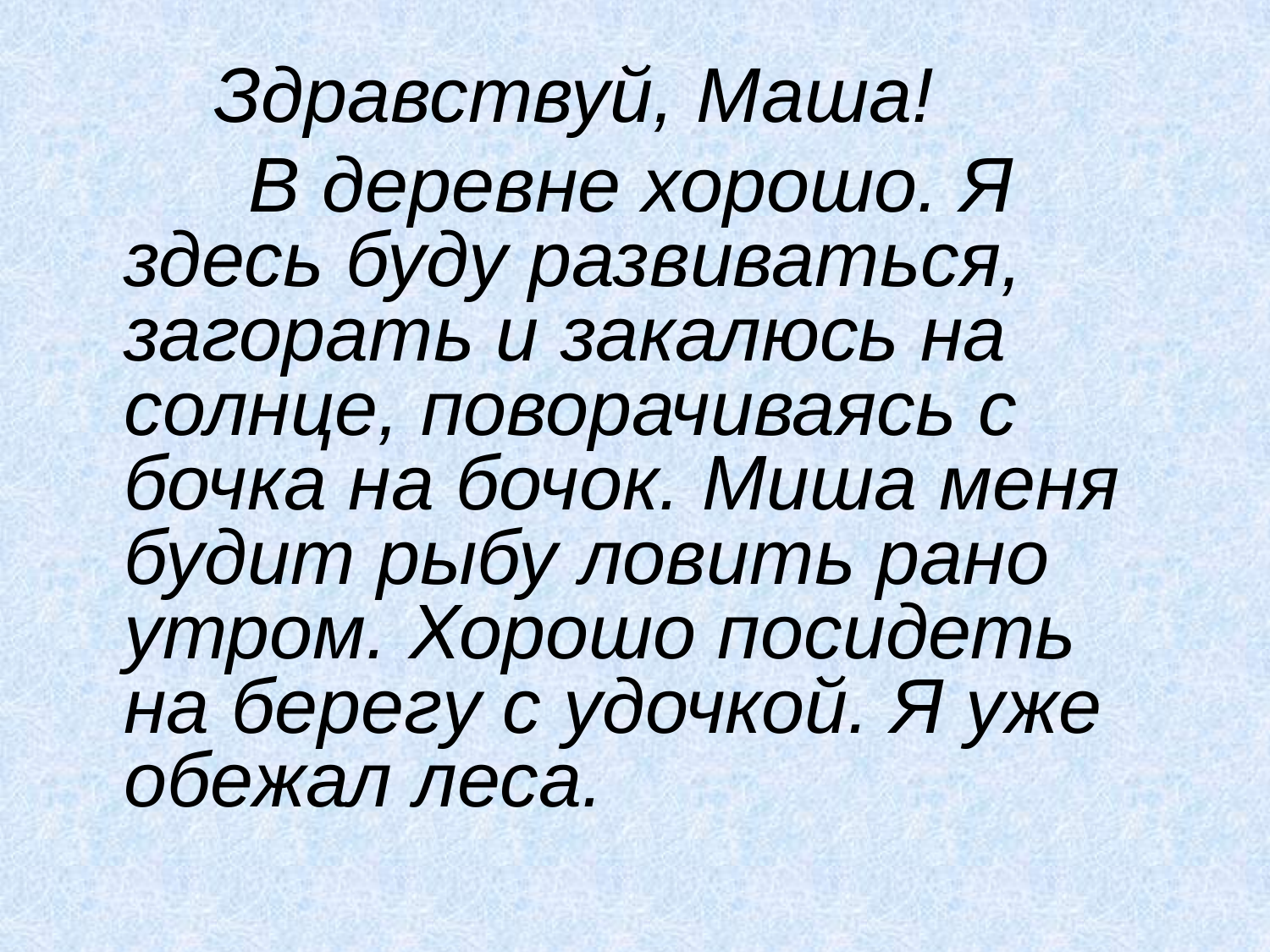

Здравствуй, Маша!
        В деревне хорошо. Я здесь буду развиваться, загорать и закалюсь на солнце, поворачиваясь с бочка на бочок. Миша меня будит рыбу ловить рано утром. Хорошо посидеть на берегу с удочкой. Я уже обежал леса.